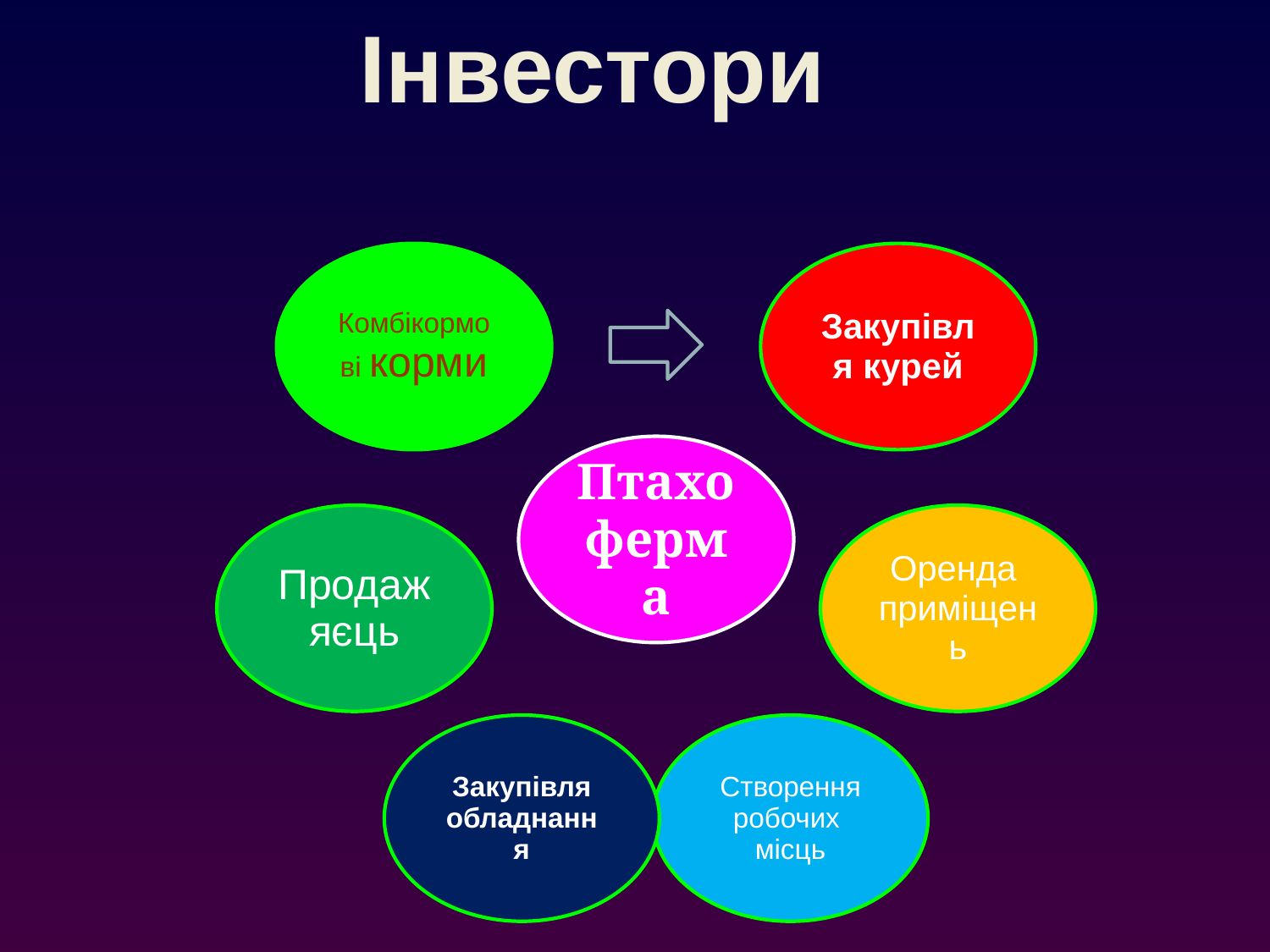

Інвестори
Птахоферма
Закупівля курей
Закупівля
обладнання
Продаж яєць
Комбікормові корми
Оренда
приміщень
Створення робочих
місць